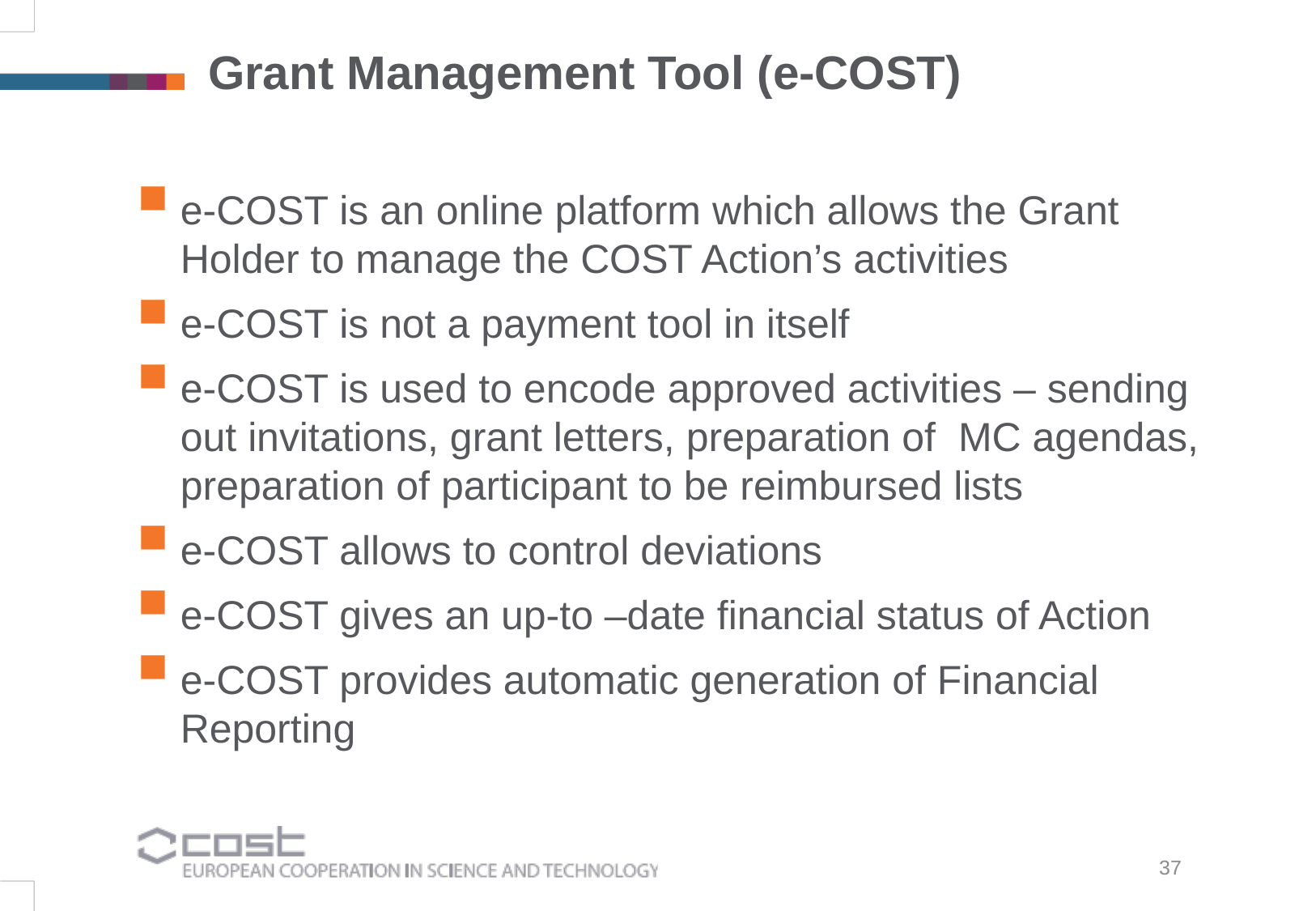

Grant Management Tool (e-COST)

e-COST is an online platform which allows the Grant Holder to manage the COST Action’s activities
e-COST is not a payment tool in itself
e-COST is used to encode approved activities – sending out invitations, grant letters, preparation of  MC agendas, preparation of participant to be reimbursed lists
e-COST allows to control deviations
e-COST gives an up-to –date financial status of Action
e-COST provides automatic generation of Financial Reporting

37